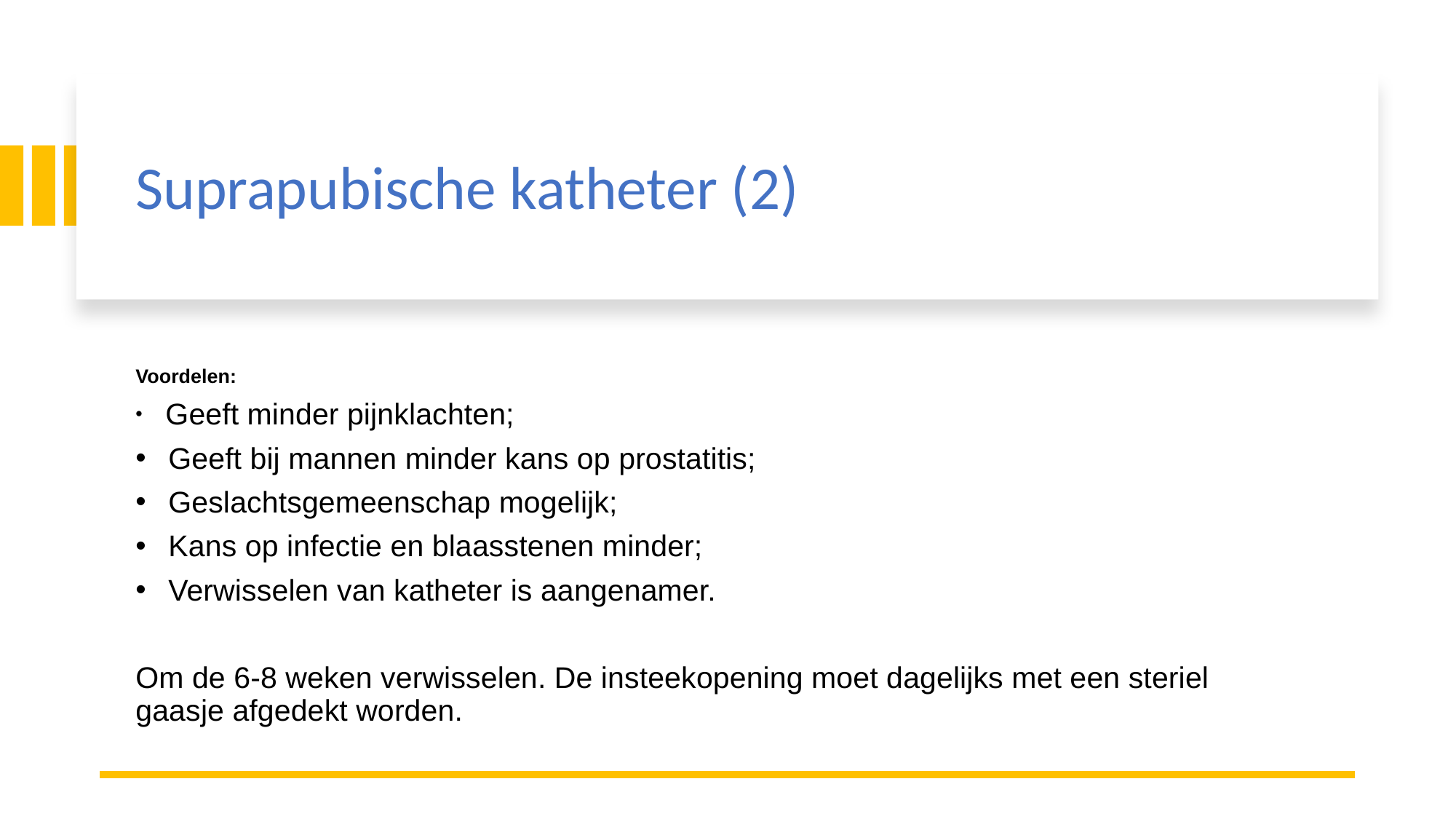

# Suprapubische katheter (2)

Voordelen:
 Geeft minder pijnklachten;
 Geeft bij mannen minder kans op prostatitis;
 Geslachtsgemeenschap mogelijk;
 Kans op infectie en blaasstenen minder;
 Verwisselen van katheter is aangenamer.

Om de 6-8 weken verwisselen. De insteekopening moet dagelijks met een steriel gaasje afgedekt worden.